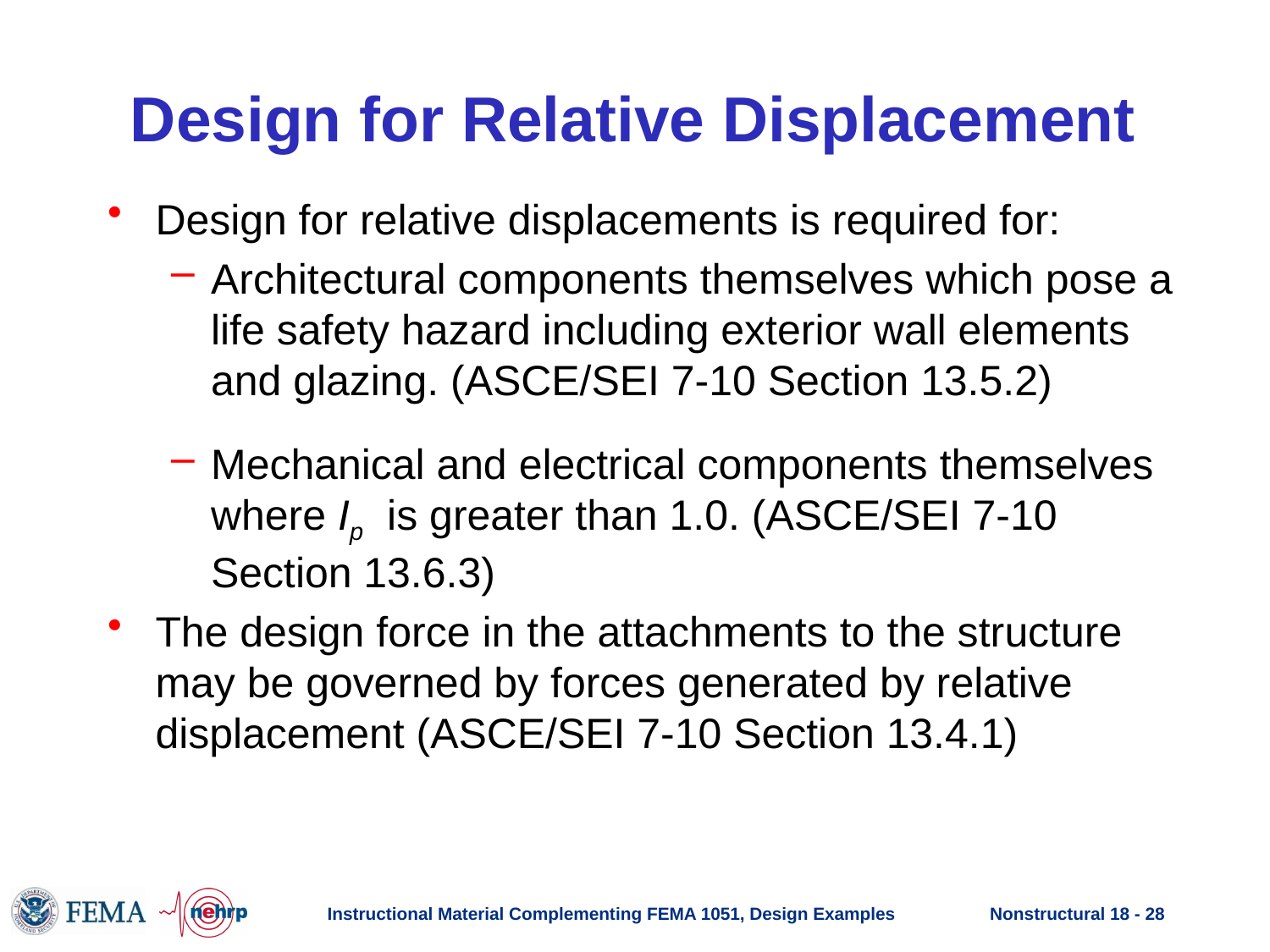

# Design for Relative Displacement
Design for relative displacements is required for:
Architectural components themselves which pose a life safety hazard including exterior wall elements and glazing. (ASCE/SEI 7-10 Section 13.5.2)

Mechanical and electrical components themselves where Ip  is greater than 1.0. (ASCE/SEI 7-10 Section 13.6.3)
The design force in the attachments to the structure may be governed by forces generated by relative displacement (ASCE/SEI 7-10 Section 13.4.1)

Instructional Material Complementing FEMA 1051, Design Examples
Nonstructural 18 - 28